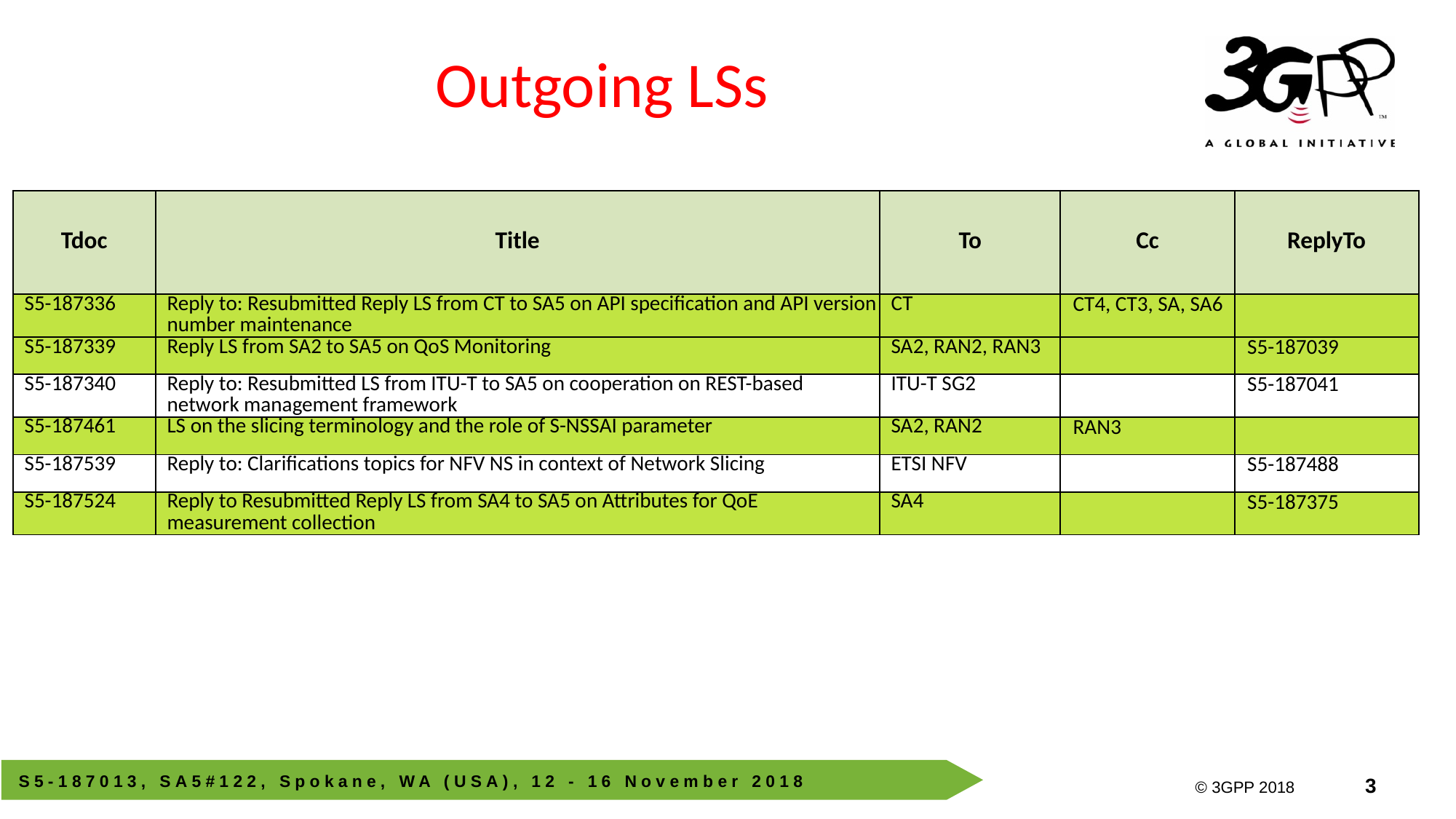

# Outgoing LSs
| Tdoc | Title | To | Cc | ReplyTo |
| --- | --- | --- | --- | --- |
| S5-187336 | Reply to: Resubmitted Reply LS from CT to SA5 on API specification and API version number maintenance | CT | CT4, CT3, SA, SA6 |  |
| S5-187339 | Reply LS from SA2 to SA5 on QoS Monitoring | SA2, RAN2, RAN3 |  | S5-187039 |
| S5-187340 | Reply to: Resubmitted LS from ITU-T to SA5 on cooperation on REST-based network management framework | ITU-T SG2 |  | S5-187041 |
| S5-187461 | LS on the slicing terminology and the role of S-NSSAI parameter | SA2, RAN2 | RAN3 |  |
| S5-187539 | Reply to: Clarifications topics for NFV NS in context of Network Slicing | ETSI NFV |  | S5-187488 |
| S5-187524 | Reply to Resubmitted Reply LS from SA4 to SA5 on Attributes for QoE measurement collection | SA4 |  | S5-187375 |